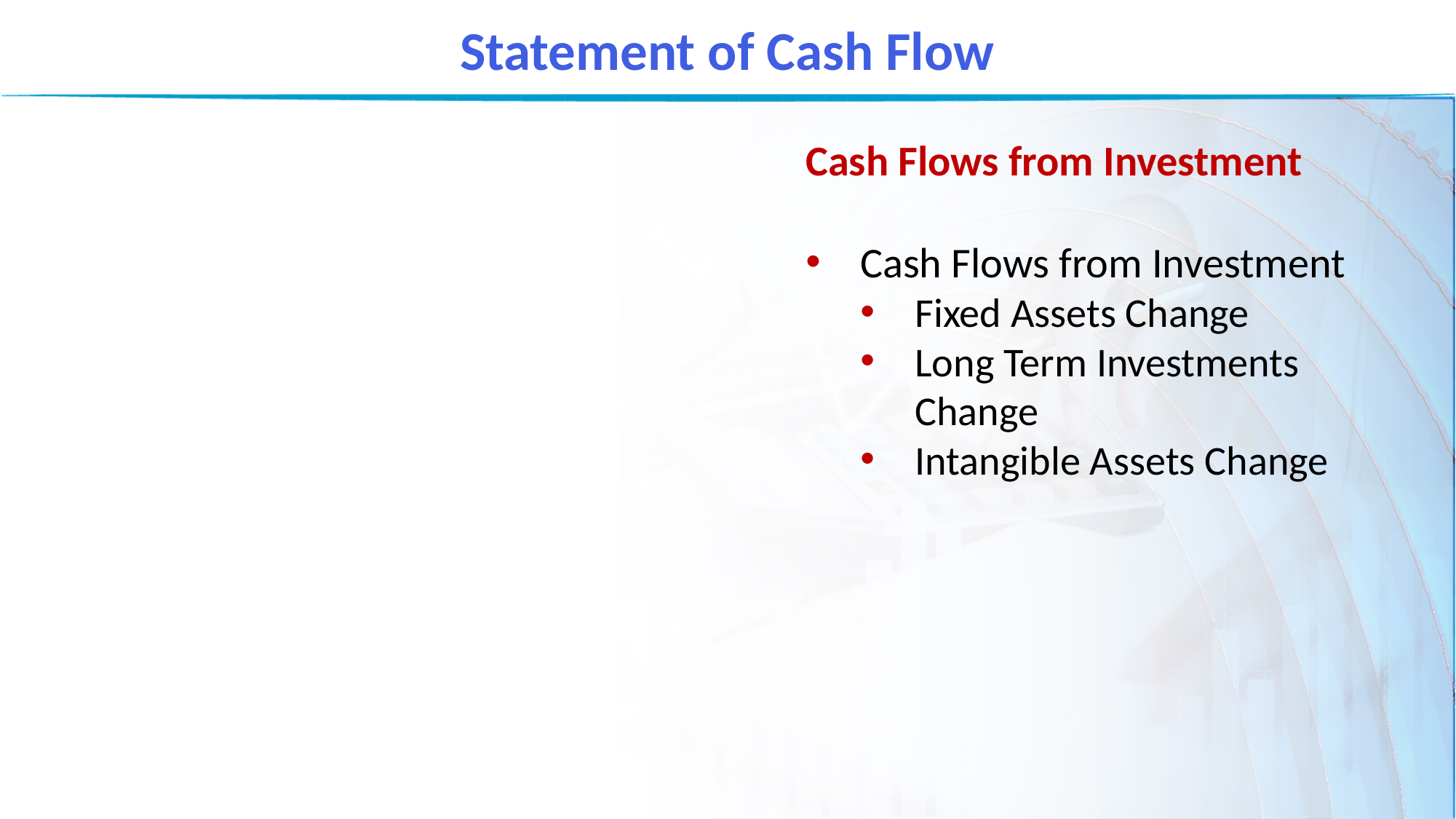

Statement of Cash Flow
Cash Flows from Investment

Cash Flows from Investment
Fixed Assets Change
Long Term Investments Change
Intangible Assets Change